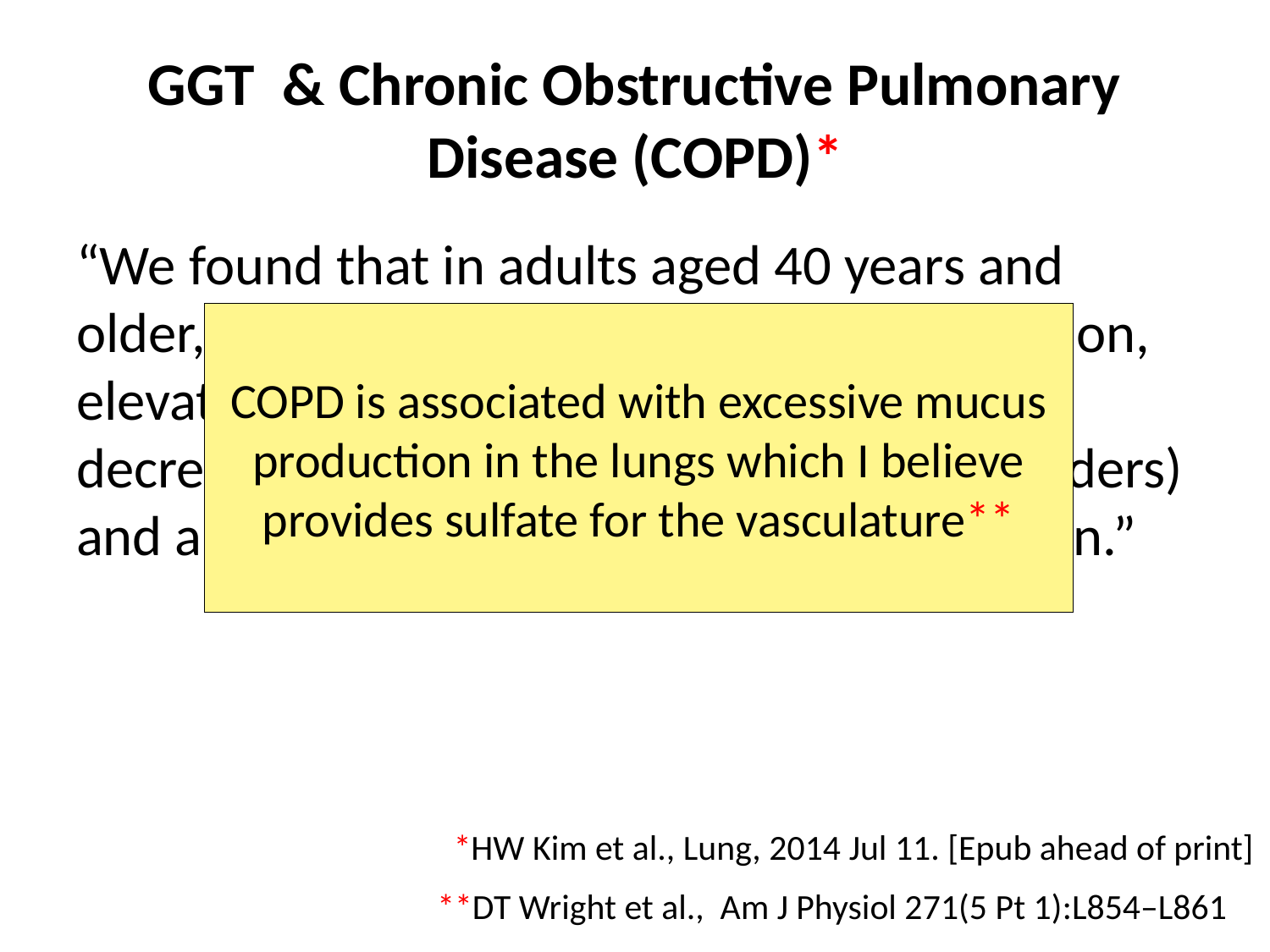

# GGT  & Chronic Obstructive Pulmonary Disease (COPD)*
“We found that in adults aged 40 years and older, representative of the Korean population, elevated GGT levels are associated with decreased pulmonary function (in both genders) and an increased prevalence of COPD in men.”

COPD is associated with excessive mucus production in the lungs which I believe provides sulfate for the vasculature**

*HW Kim et al., Lung, 2014 Jul 11. [Epub ahead of print]
**DT Wright et al.,  Am J Physiol 271(5 Pt 1):L854–L861